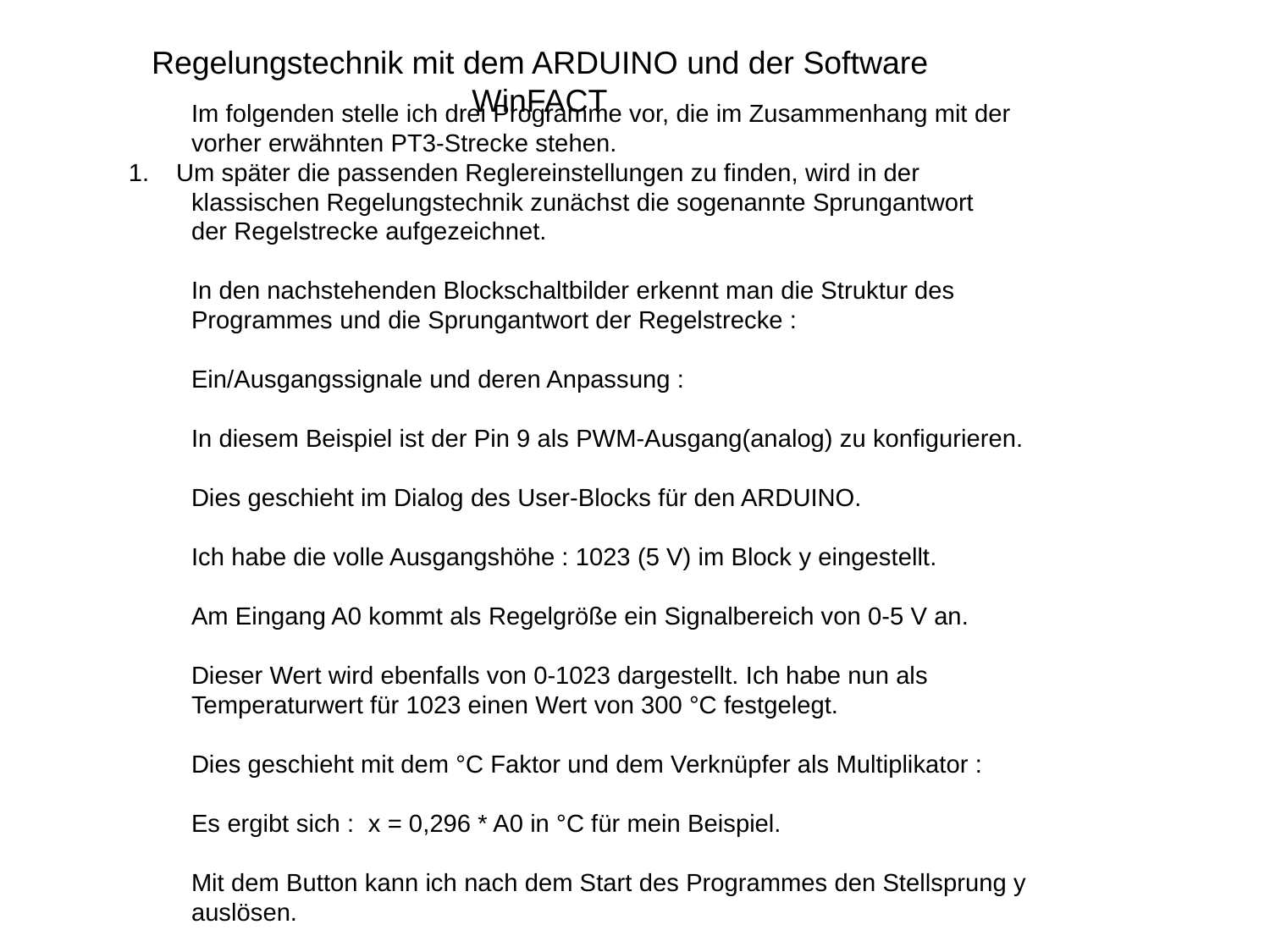

Regelungstechnik mit dem ARDUINO und der Software WinFACT
         Im folgenden stelle ich drei Programme vor, die im Zusammenhang mit der
         vorher erwähnten PT3-Strecke stehen.
Um später die passenden Reglereinstellungen zu finden, wird in der
         klassischen Regelungstechnik zunächst die sogenannte Sprungantwort
         der Regelstrecke aufgezeichnet.

         In den nachstehenden Blockschaltbilder erkennt man die Struktur des
         Programmes und die Sprungantwort der Regelstrecke :

         Ein/Ausgangssignale und deren Anpassung :

         In diesem Beispiel ist der Pin 9 als PWM-Ausgang(analog) zu konfigurieren.

         Dies geschieht im Dialog des User-Blocks für den ARDUINO.

         Ich habe die volle Ausgangshöhe : 1023 (5 V) im Block y eingestellt.

         Am Eingang A0 kommt als Regelgröße ein Signalbereich von 0-5 V an.

         Dieser Wert wird ebenfalls von 0-1023 dargestellt. Ich habe nun als
         Temperaturwert für 1023 einen Wert von 300 °C festgelegt.

         Dies geschieht mit dem °C Faktor und dem Verknüpfer als Multiplikator :

         Es ergibt sich :  x = 0,296 * A0 in °C für mein Beispiel.

         Mit dem Button kann ich nach dem Start des Programmes den Stellsprung y
         auslösen.